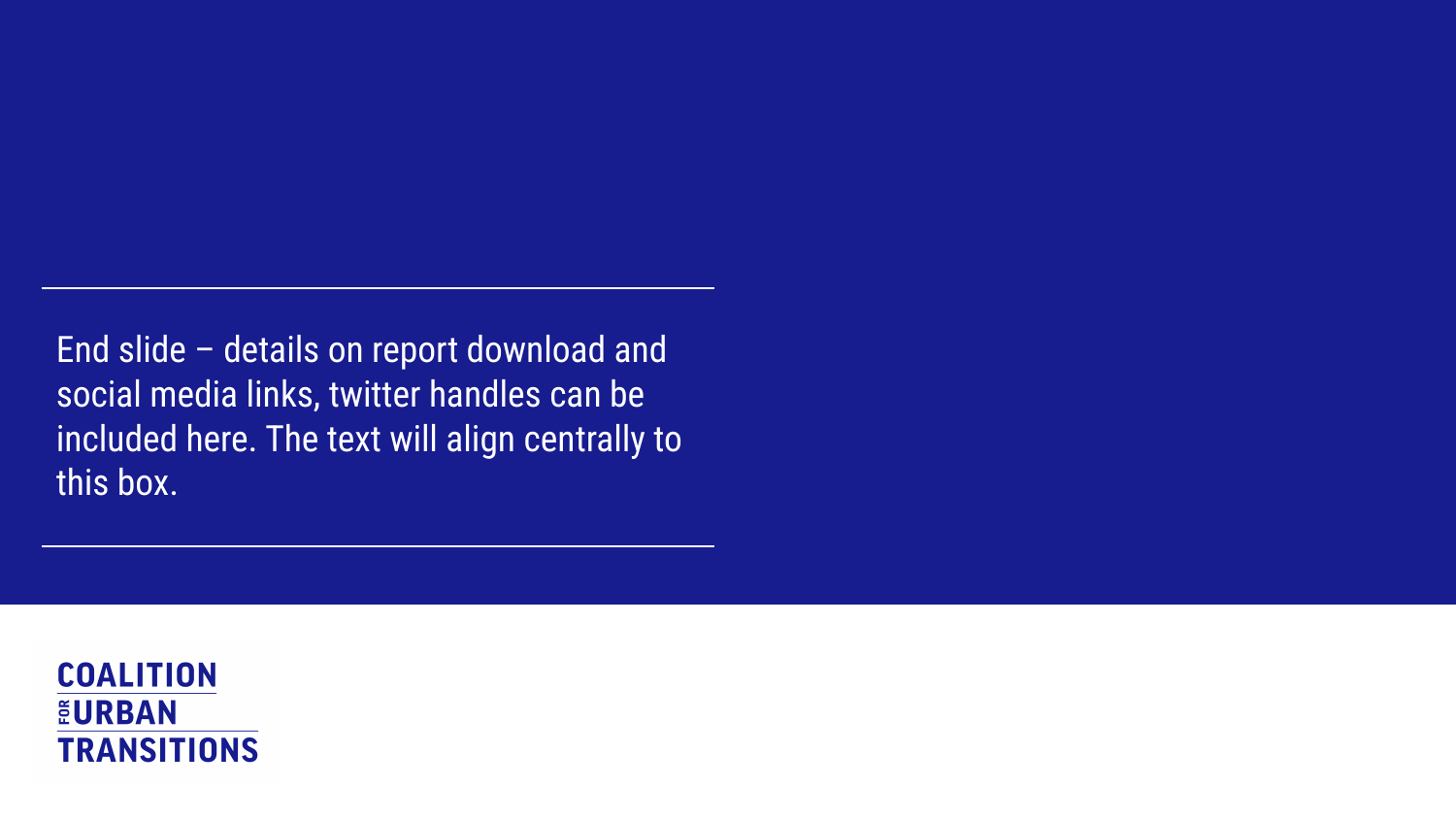

End slide – details on report download and social media links, twitter handles can be included here. The text will align centrally to this box.